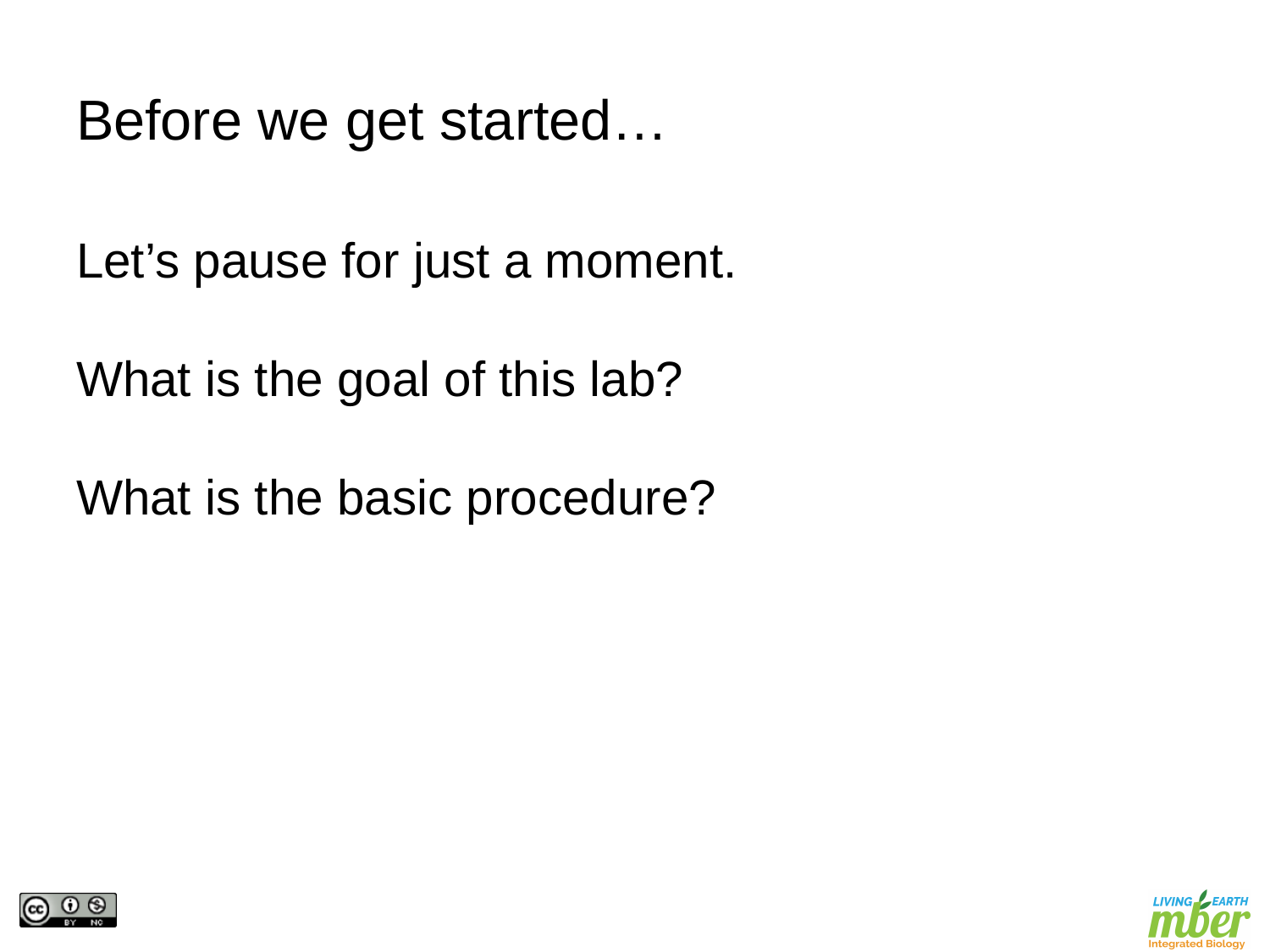

Before we get started…
Let’s pause for just a moment.

What is the goal of this lab?

What is the basic procedure?